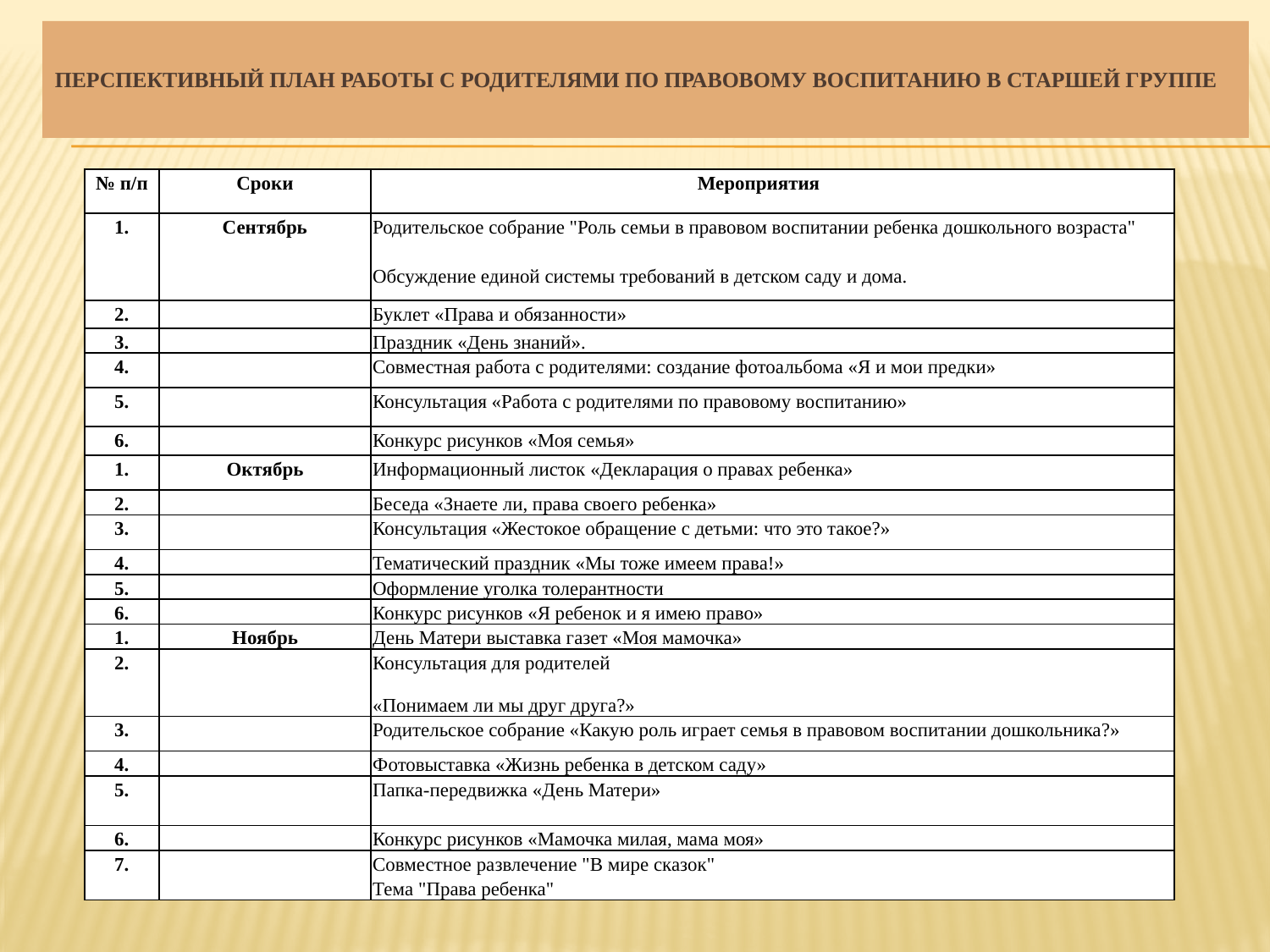

# Перспективный план работы с родителями по правовому воспитанию в старшей группе
| № п/п | Сроки | Мероприятия |
| --- | --- | --- |
| 1. | Сентябрь | Родительское собрание "Роль семьи в правовом воспитании ребенка дошкольного возраста"   Обсуждение единой системы требований в детском саду и дома. |
| 2. |  | Буклет «Права и обязанности» |
| 3. |  | Праздник «День знаний». |
| 4. |  | Совместная работа с родителями: создание фотоальбома «Я и мои предки» |
| 5. |  | Консультация «Работа с родителями по правовому воспитанию» |
| 6. |  | Конкурс рисунков «Моя семья» |
| 1. | Октябрь | Информационный листок «Декларация о правах ребенка» |
| 2. |  | Беседа «Знаете ли, права своего ребенка» |
| 3. |  | Консультация «Жестокое обращение с детьми: что это такое?» |
| 4. |  | Тематический праздник «Мы тоже имеем права!» |
| 5. |  | Оформление уголка толерантности |
| 6. |  | Конкурс рисунков «Я ребенок и я имею право» |
| 1. | Ноябрь | День Матери выставка газет «Моя мамочка» |
| 2. |  | Консультация для родителей «Понимаем ли мы друг друга?» |
| 3. |  | Родительское собрание «Какую роль играет семья в правовом воспитании дошкольника?» |
| 4. |  | Фотовыставка «Жизнь ребенка в детском саду» |
| 5. |  | Папка-передвижка «День Матери» |
| 6. |  | Конкурс рисунков «Мамочка милая, мама моя» |
| 7. |  | Совместное развлечение "В мире сказок" Тема "Права ребенка" |